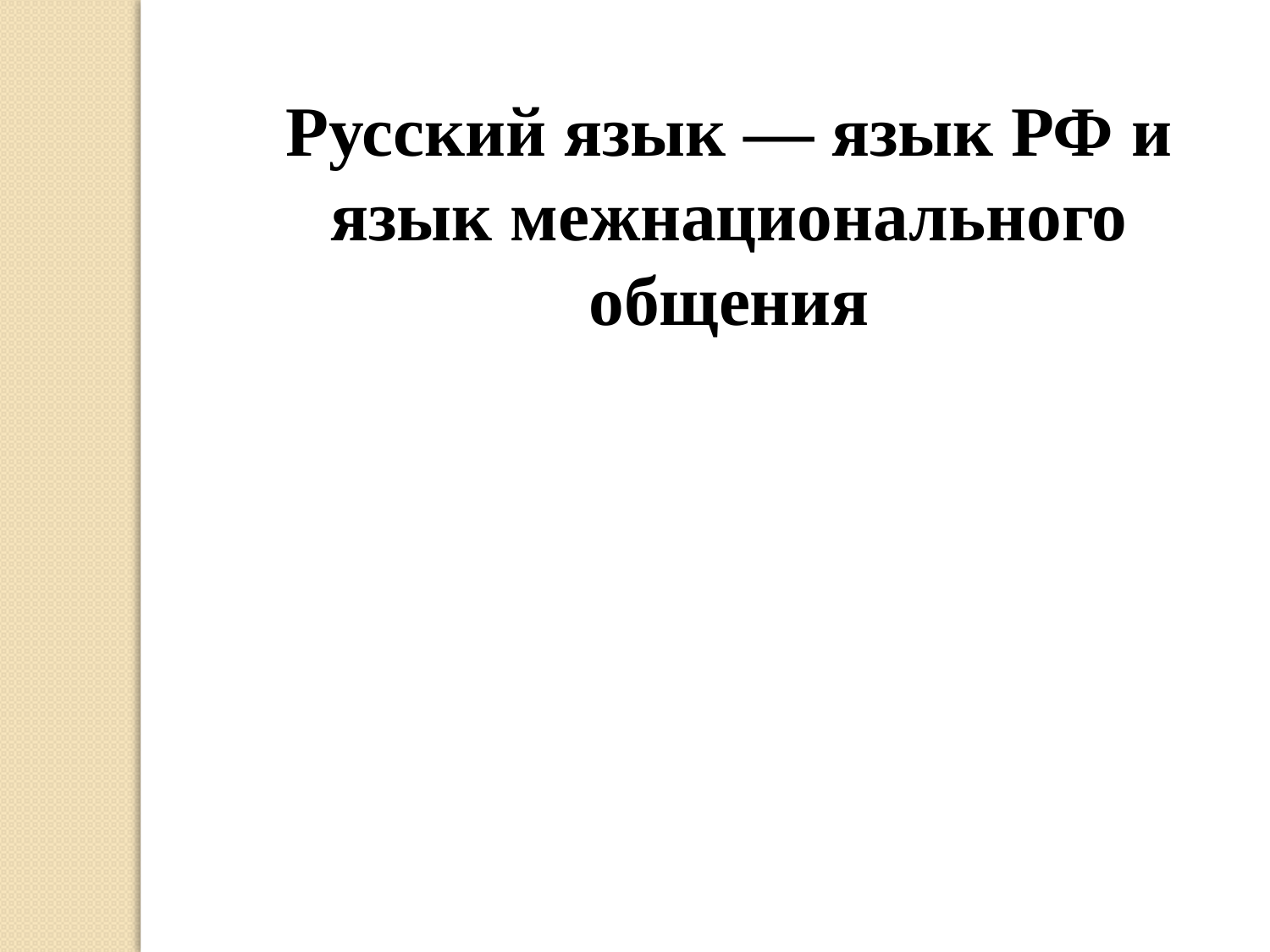

Русский язык — язык РФ и язык межнационального общения